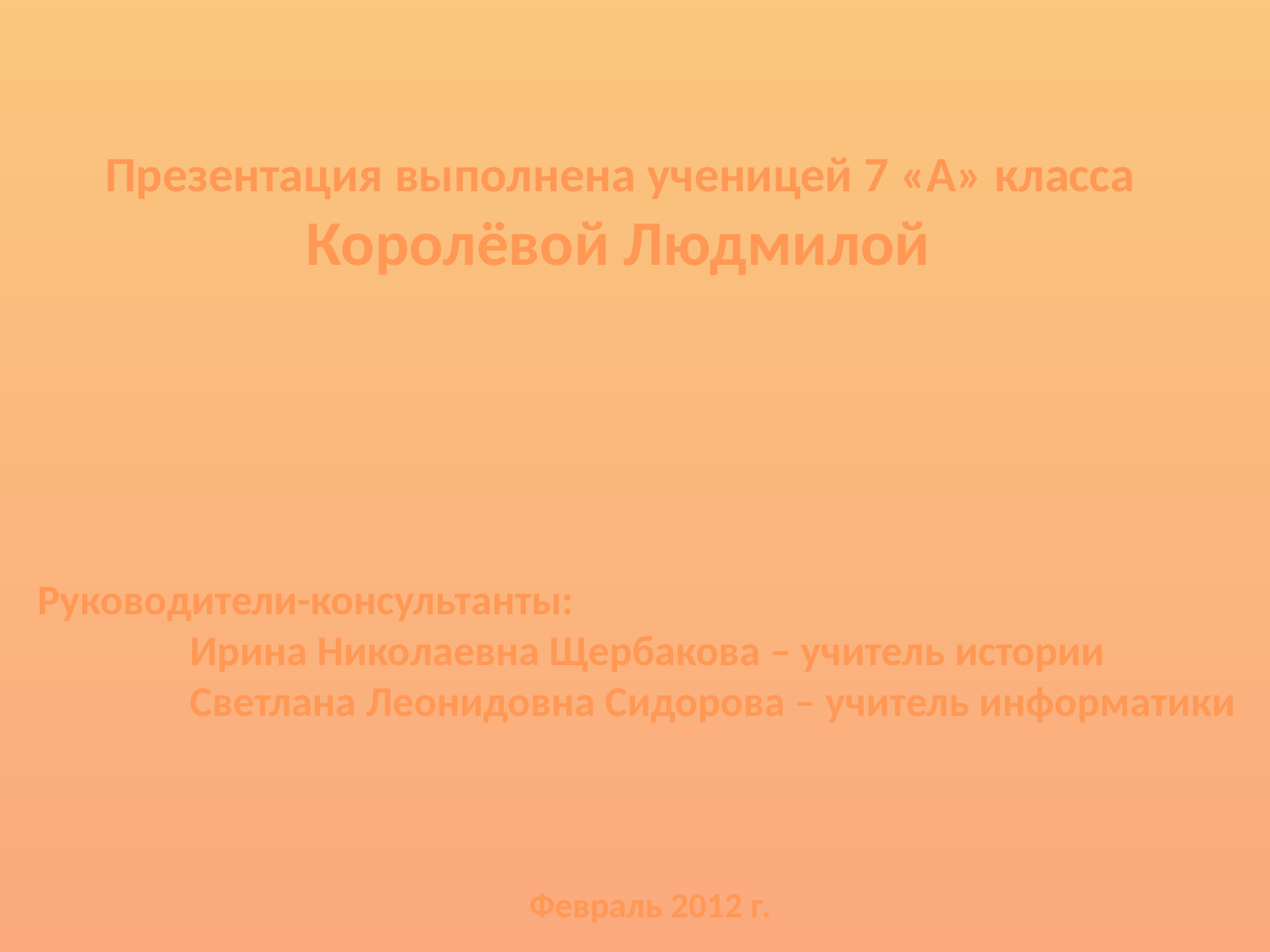

Презентация выполнена ученицей 7 «А» класса
Королёвой Людмилой
Руководители-консультанты:
                Ирина Николаевна Щербакова – учитель истории
                Светлана Леонидовна Сидорова – учитель информатики
Февраль 2012 г.